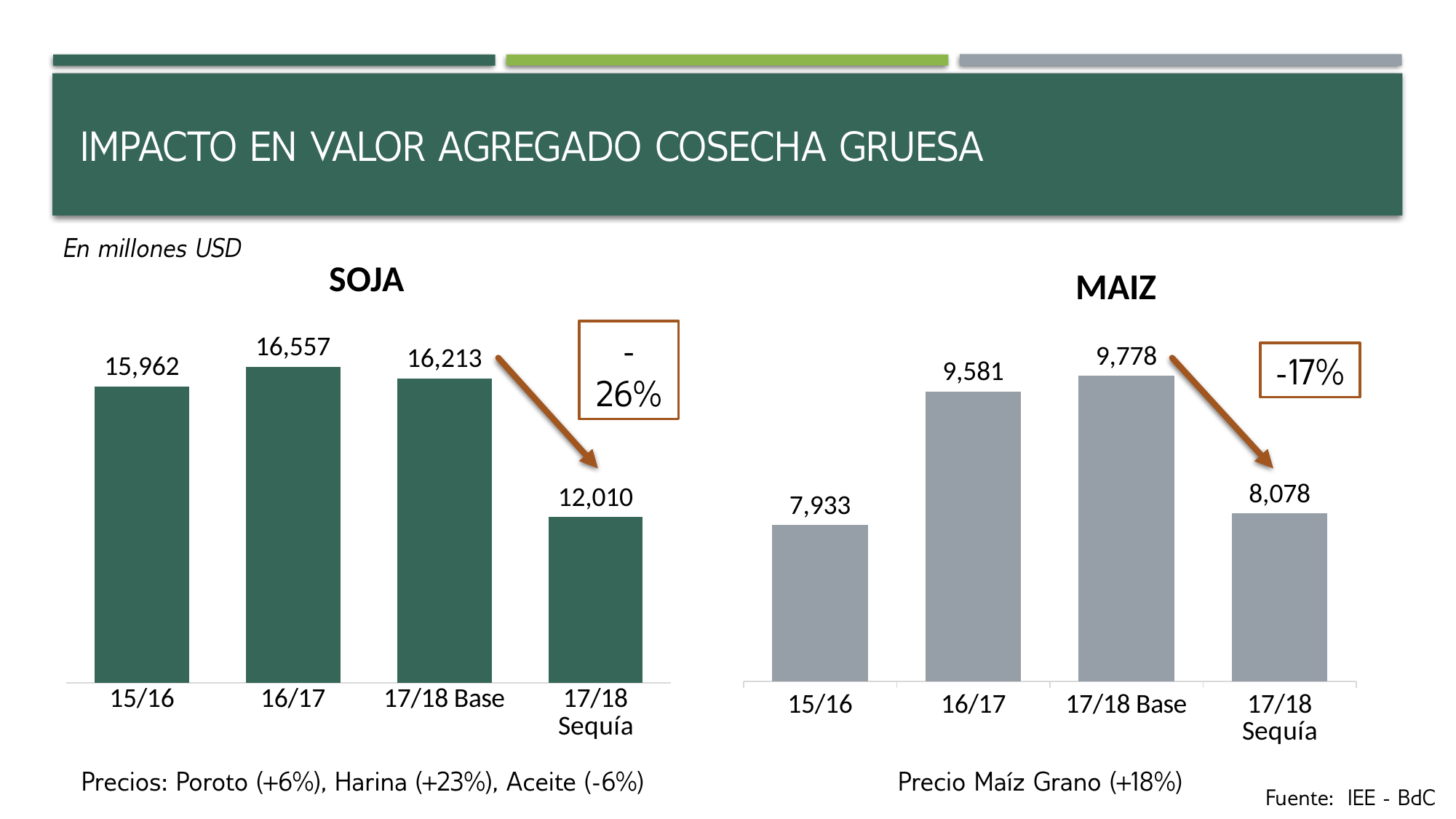

# impacto en valor agregado cosecha gruesa
En millones USD
SOJA
MAIZ

### Chart

| Category | PBI |
|---|---|
| 15/16 | 15962.18423682922 |
| 16/17 | 16557.299387232266 |
| 17/18 Base | 16213.14000873374 |
| 17/18 Sequía | 12009.5942663558 |

### Chart

| Category |  |
|---|---|
| 15/16 | 7933.0 |
| 16/17 | 9581.0 |
| 17/18 Base | 9778.0 |
| 17/18 Sequía | 8078.0 |
-26%
-17%
Precios: Poroto (+6%), Harina (+23%), Aceite (-6%)
Precio Maíz Grano (+18%)
Fuente:  IEE - BdC